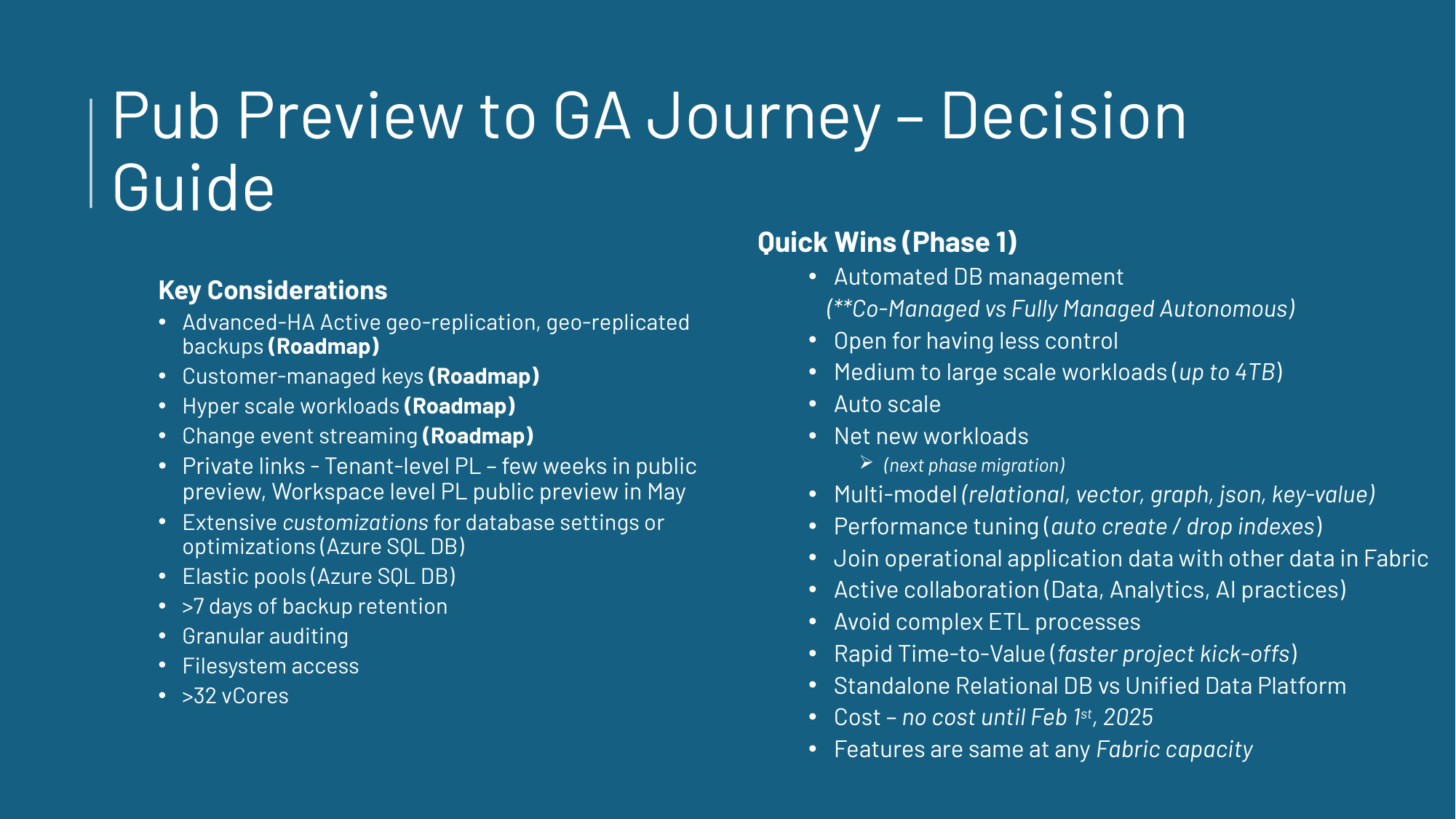

# Pub Preview to GA Journey – Decision Guide
Quick Wins (Phase 1)
Automated DB management
    (**Co-Managed vs Fully Managed Autonomous)
Open for having less control
Medium to large scale workloads (up to 4TB)
Auto scale
Net new workloads
(next phase migration)
Multi-model (relational, vector, graph, json, key-value)
Performance tuning (auto create / drop indexes)
Join operational application data with other data in Fabric
Active collaboration (Data, Analytics, AI practices)
Avoid complex ETL processes
Rapid Time-to-Value (faster project kick-offs)
Standalone Relational DB vs Unified Data Platform
Cost – no cost until Feb 1st, 2025
Features are same at any Fabric capacity

Key Considerations
Advanced-HA Active geo-replication, geo-replicated backups (Roadmap)
Customer-managed keys (Roadmap)
Hyper scale workloads (Roadmap)
Change event streaming (Roadmap)
Private links - Tenant-level PL – few weeks in public preview, Workspace level PL public preview in May
Extensive customizations for database settings or optimizations (Azure SQL DB)
Elastic pools (Azure SQL DB)
>7 days of backup retention
Granular auditing
Filesystem access
>32 vCores